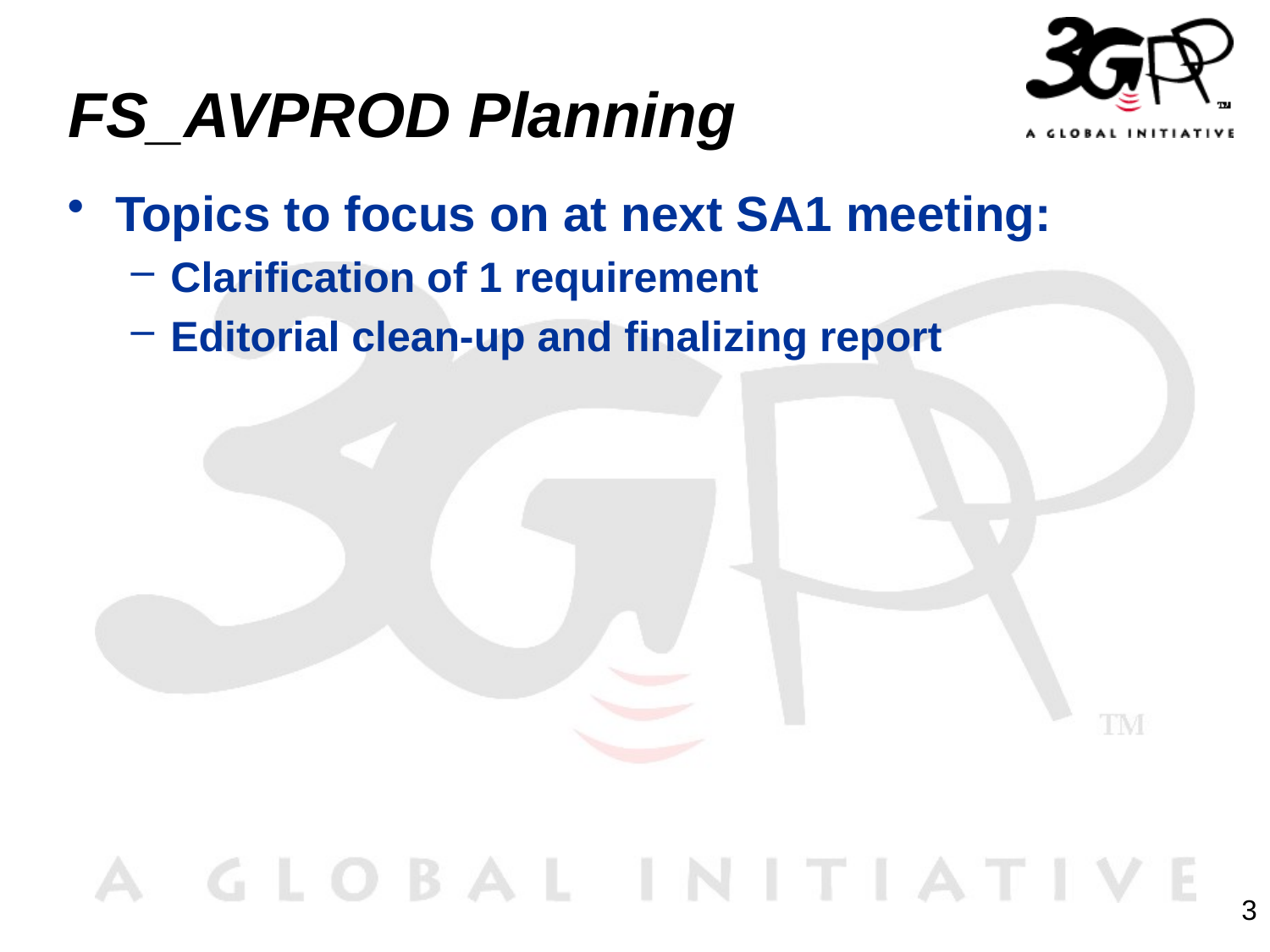

# FS_AVPROD Planning
Topics to focus on at next SA1 meeting:
Clarification of 1 requirement
Editorial clean-up and finalizing report
3